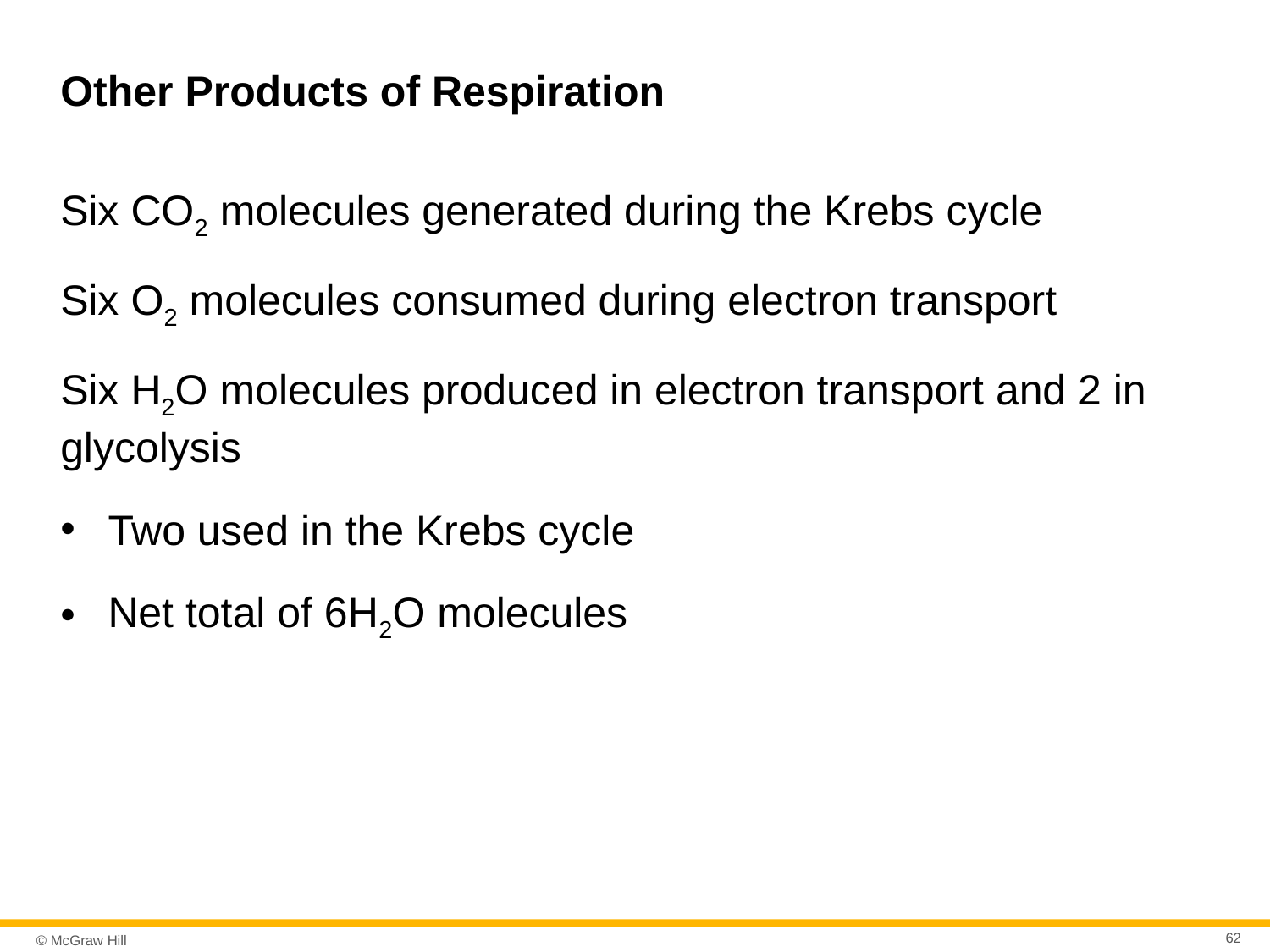

# Other Products of Respiration
Six CO2 molecules generated during the Krebs cycle
Six O2 molecules consumed during electron transport
Six H2O molecules produced in electron transport and 2 in glycolysis
Two used in the Krebs cycle
Net total of 6H2O molecules